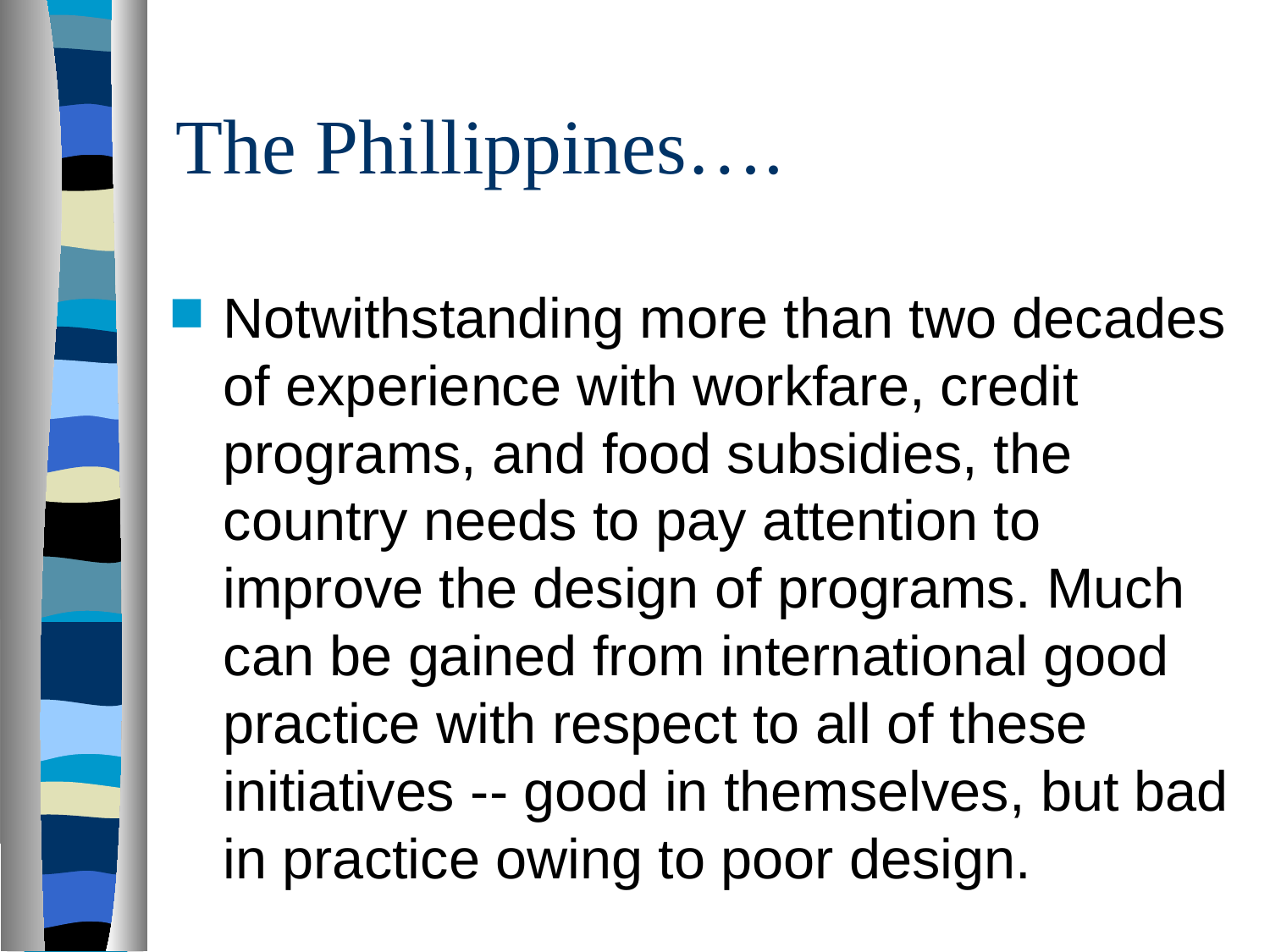

# The Phillippines….
Notwithstanding more than two decades of experience with workfare, credit programs, and food subsidies, the country needs to pay attention to improve the design of programs. Much can be gained from international good practice with respect to all of these initiatives -- good in themselves, but bad in practice owing to poor design.